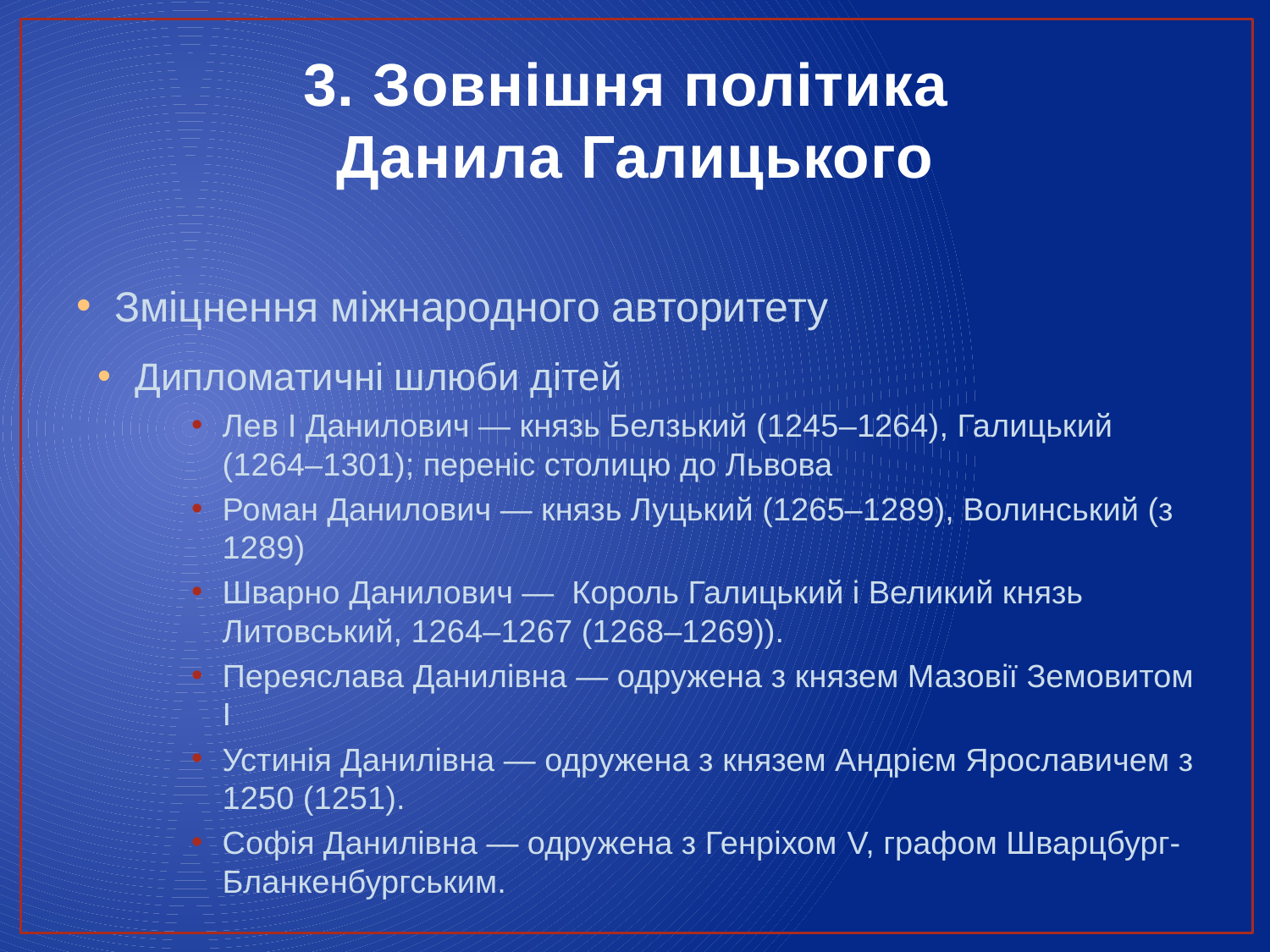

# 3. Зовнішня політика Данила Галицького
Зміцнення міжнародного авторитету

Дипломатичні шлюби дітей
Лев I Данилович — князь Белзький (1245–1264), Галицький (1264–1301); переніс столицю до Львова
Роман Данилович — князь Луцький (1265–1289), Волинський (з 1289)
Шварно Данилович —  Король Галицький і Великий князь Литовський, 1264–1267 (1268–1269)).
Переяслава Данилівна — одружена з князем Мазовії Земовитом I
Устинія Данилівна — одружена з князем Андрієм Ярославичем з 1250 (1251).
Софія Данилівна — одружена з Генріхом V, графом Шварцбург-Бланкенбургським.